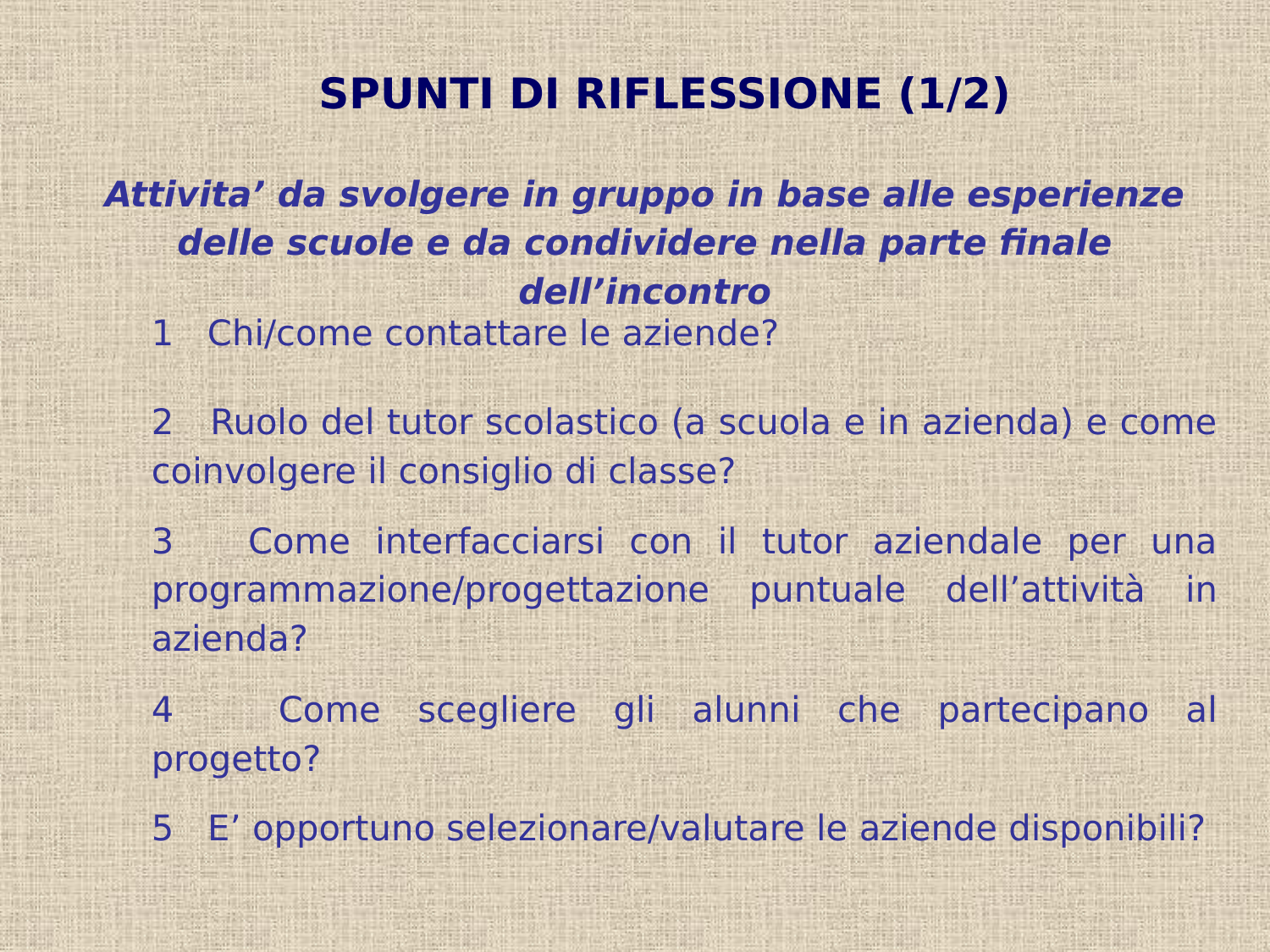

# SPUNTI DI RIFLESSIONE (1/2)
Attivita’ da svolgere in gruppo in base alle esperienze delle scuole e da condividere nella parte finale dell’incontro
1   Chi/come contattare le aziende?
2   Ruolo del tutor scolastico (a scuola e in azienda) e come coinvolgere il consiglio di classe?
3   Come interfacciarsi con il tutor aziendale per una programmazione/progettazione puntuale dell’attività in azienda?
4	Come scegliere gli alunni che partecipano al progetto?
5   E’ opportuno selezionare/valutare le aziende disponibili?